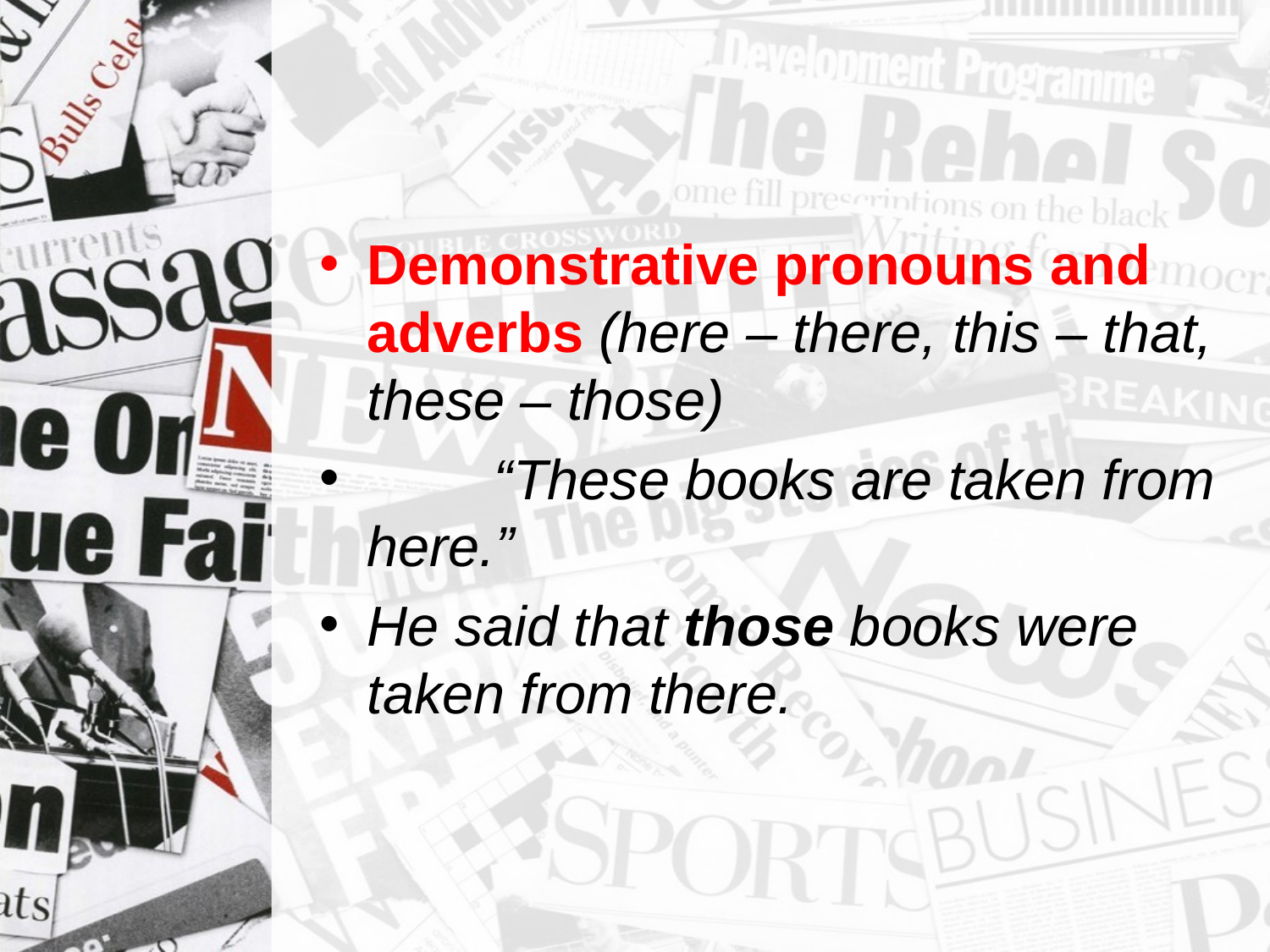

#
Demonstrative pronouns and adverbs (here – there, this – that, these – those)
	“These books are taken from here.”
He said that those books were taken from there.